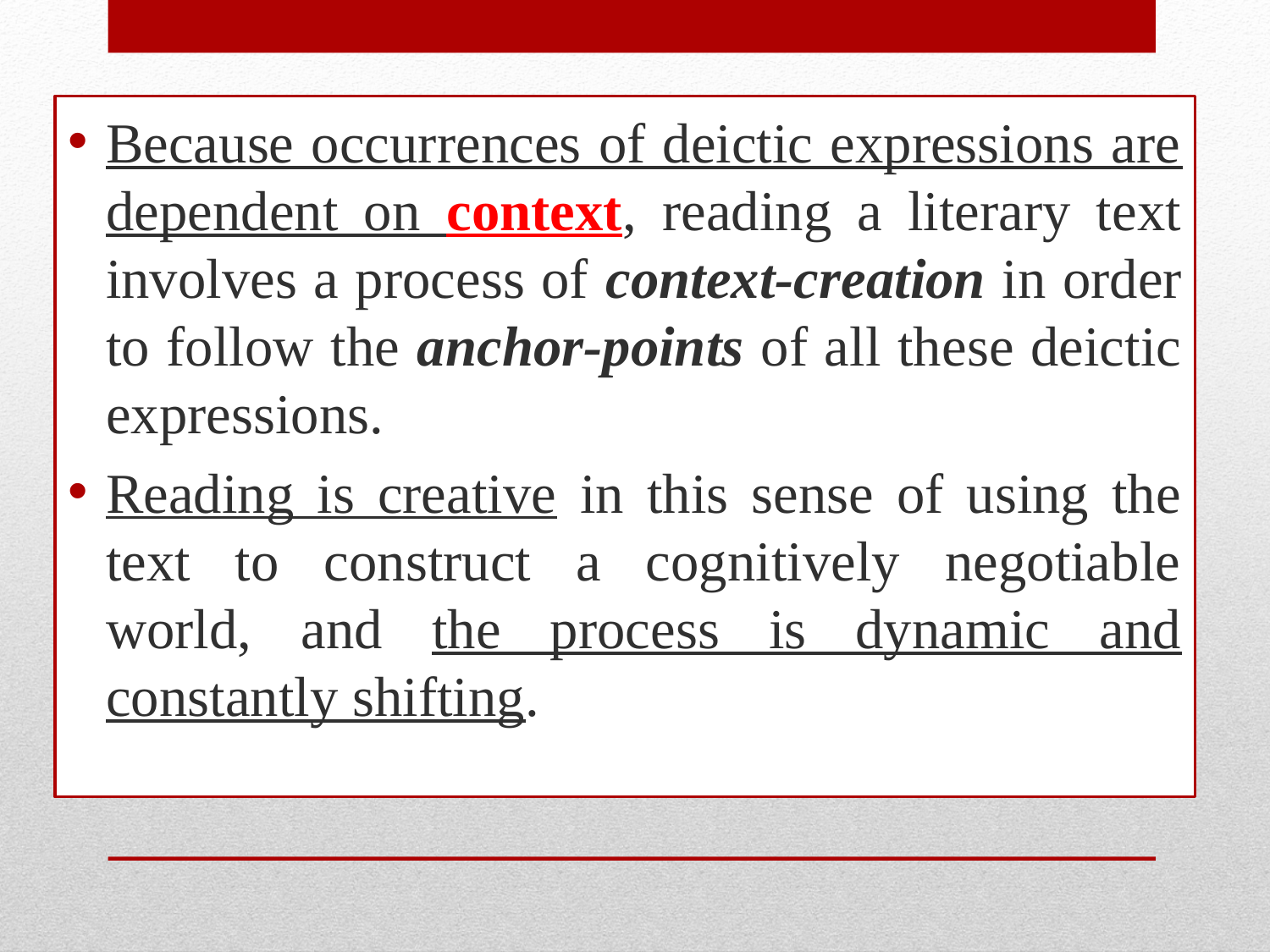

Because occurrences of deictic expressions are dependent on context, reading a literary text involves a process of context-creation in order to follow the anchor-points of all these deictic expressions.
Reading is creative in this sense of using the text to construct a cognitively negotiable world, and the process is dynamic and constantly shifting.